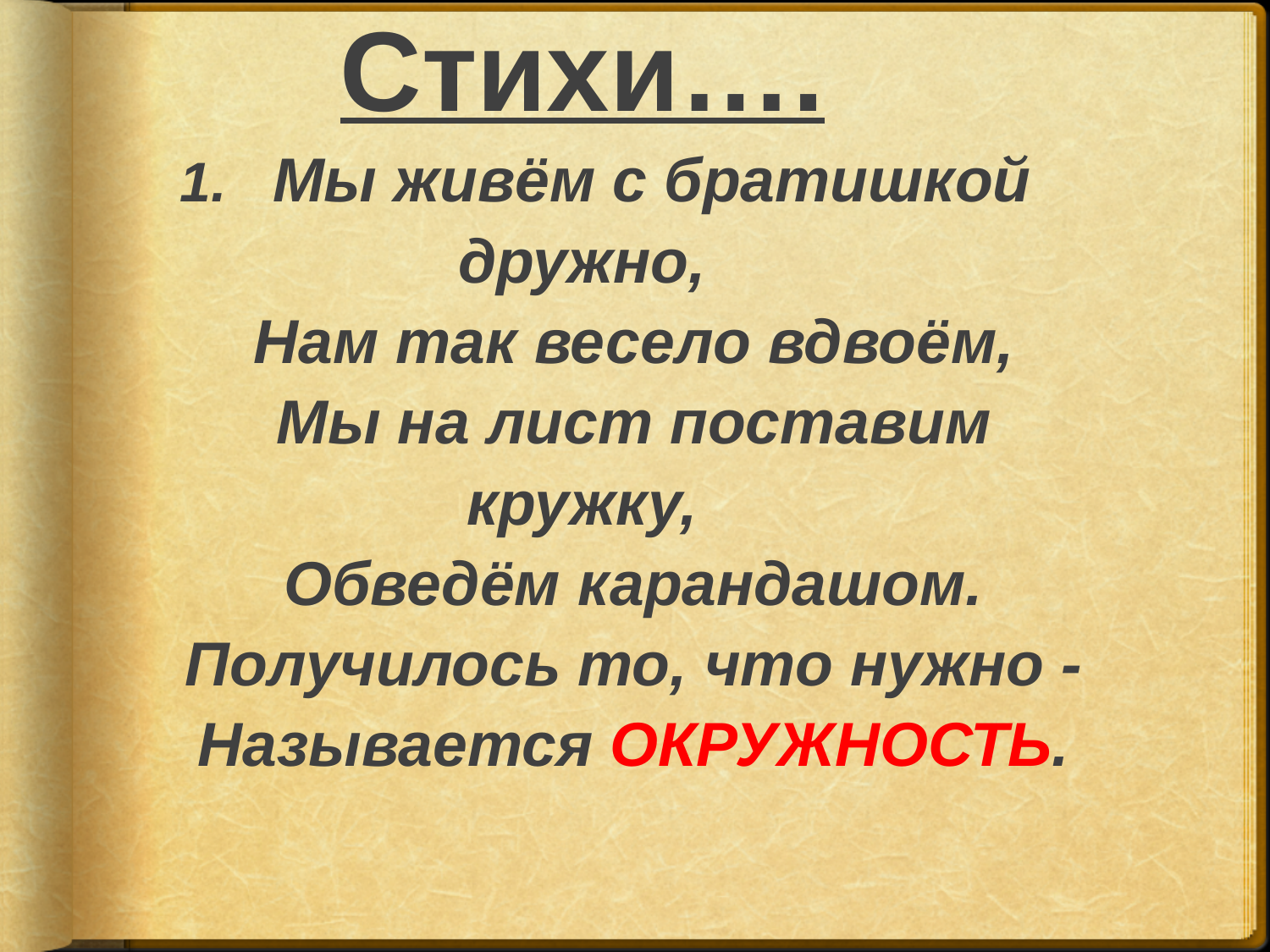

# Стихи…. 1.   Мы живём с братишкой дружно, Нам так весело вдвоём, Мы на лист поставим кружку, Обведём карандашом. Получилось то, что нужно - Называется ОКРУЖНОСТЬ.